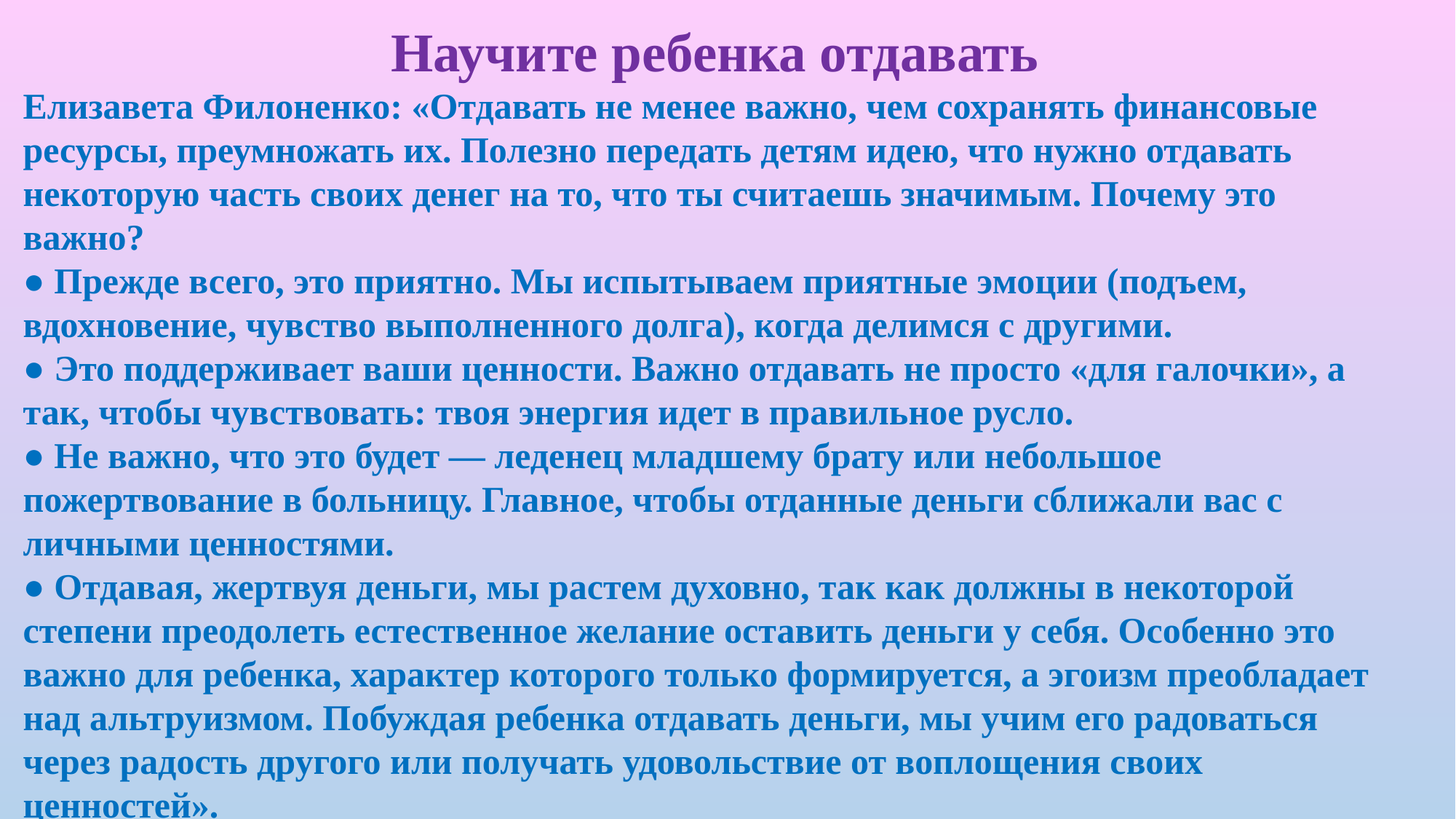

Научите ребенка отдавать
Елизавета Филоненко: «Отдавать не менее важно, чем сохранять финансовые ресурсы, преумножать их. Полезно передать детям идею, что нужно отдавать некоторую часть своих денег на то, что ты считаешь значимым. Почему это важно?
● Прежде всего, это приятно. Мы испытываем приятные эмоции (подъем, вдохновение, чувство выполненного долга), когда делимся с другими.
● Это поддерживает ваши ценности. Важно отдавать не просто «для галочки», а так, чтобы чувствовать: твоя энергия идет в правильное русло.
● Не важно, что это будет — леденец младшему брату или небольшое пожертвование в больницу. Главное, чтобы отданные деньги сближали вас с личными ценностями.
● Отдавая, жертвуя деньги, мы растем духовно, так как должны в некоторой степени преодолеть естественное желание оставить деньги у себя. Особенно это важно для ребенка, характер которого только формируется, а эгоизм преобладает над альтруизмом. Побуждая ребенка отдавать деньги, мы учим его радоваться через радость другого или получать удовольствие от воплощения своих ценностей».